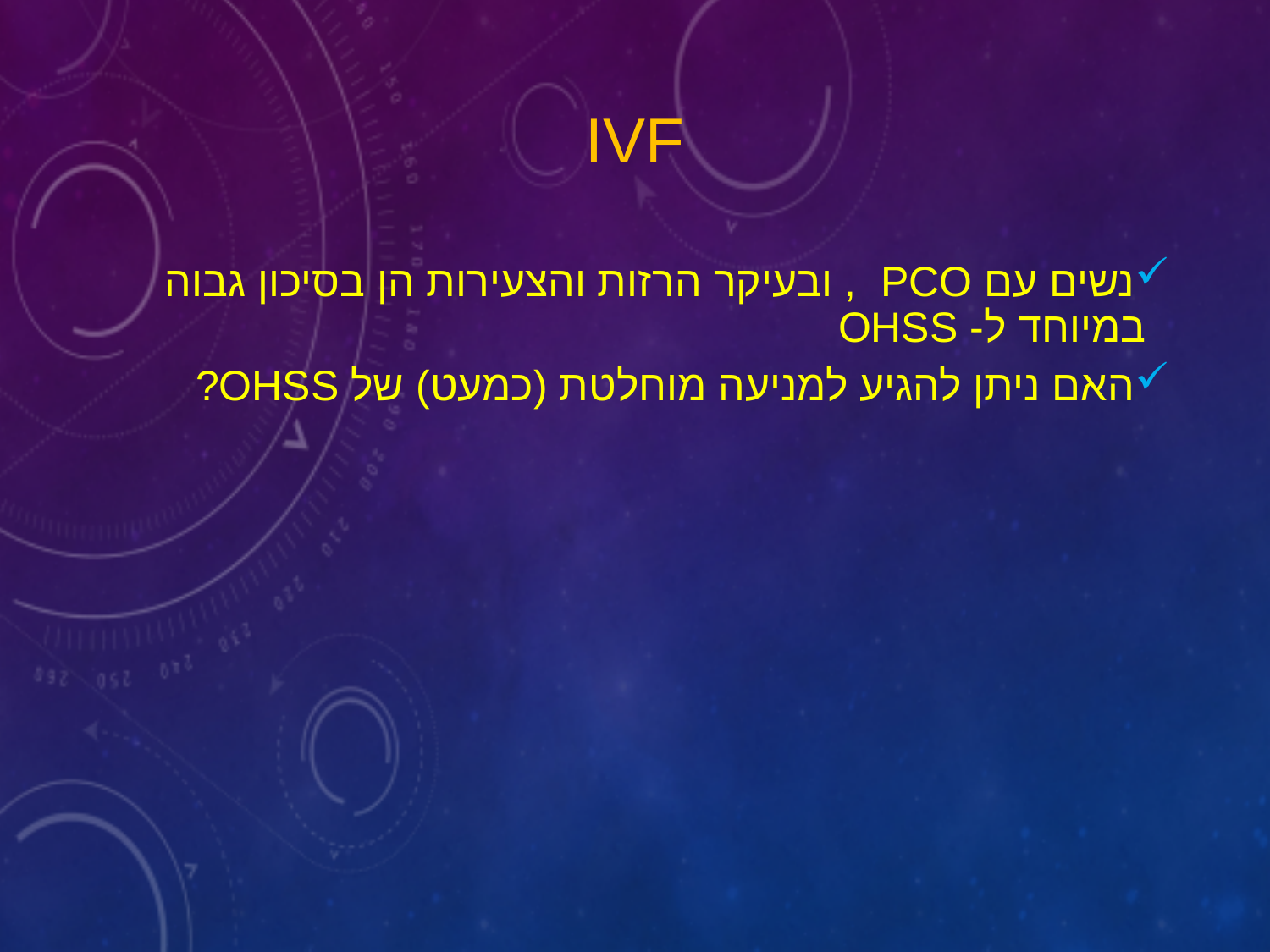

# IVF
נשים עם PCO  , ובעיקר הרזות והצעירות הן בסיכון גבוה במיוחד ל- OHSS
האם ניתן להגיע למניעה מוחלטת (כמעט) של OHSS?